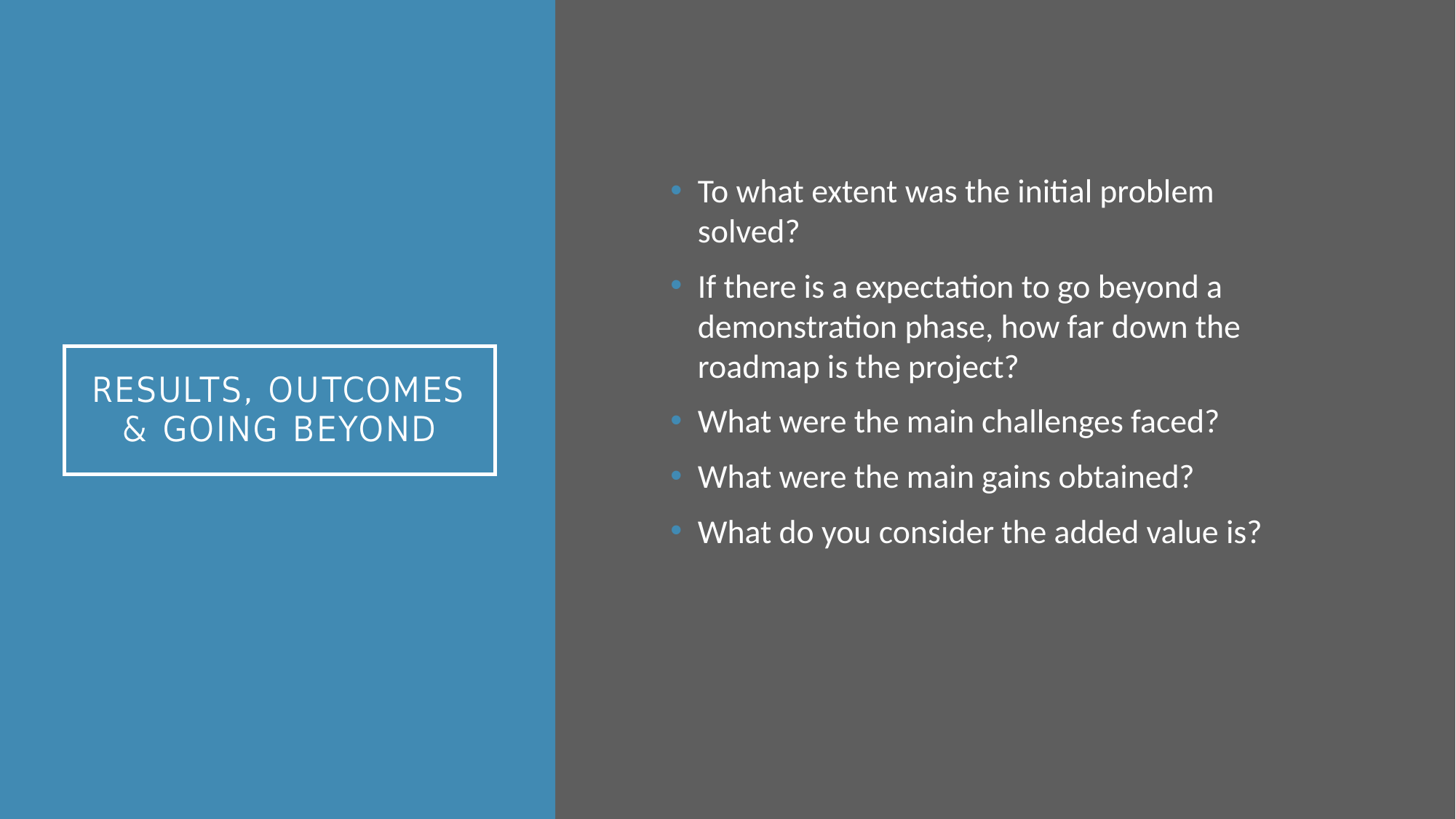

To what extent was the initial problem solved?
If there is a expectation to go beyond a demonstration phase, how far down the roadmap is the project?
What were the main challenges faced?
What were the main gains obtained?
What do you consider the added value is?

# RESULTS, OUTCOMES & GOING BEYOND